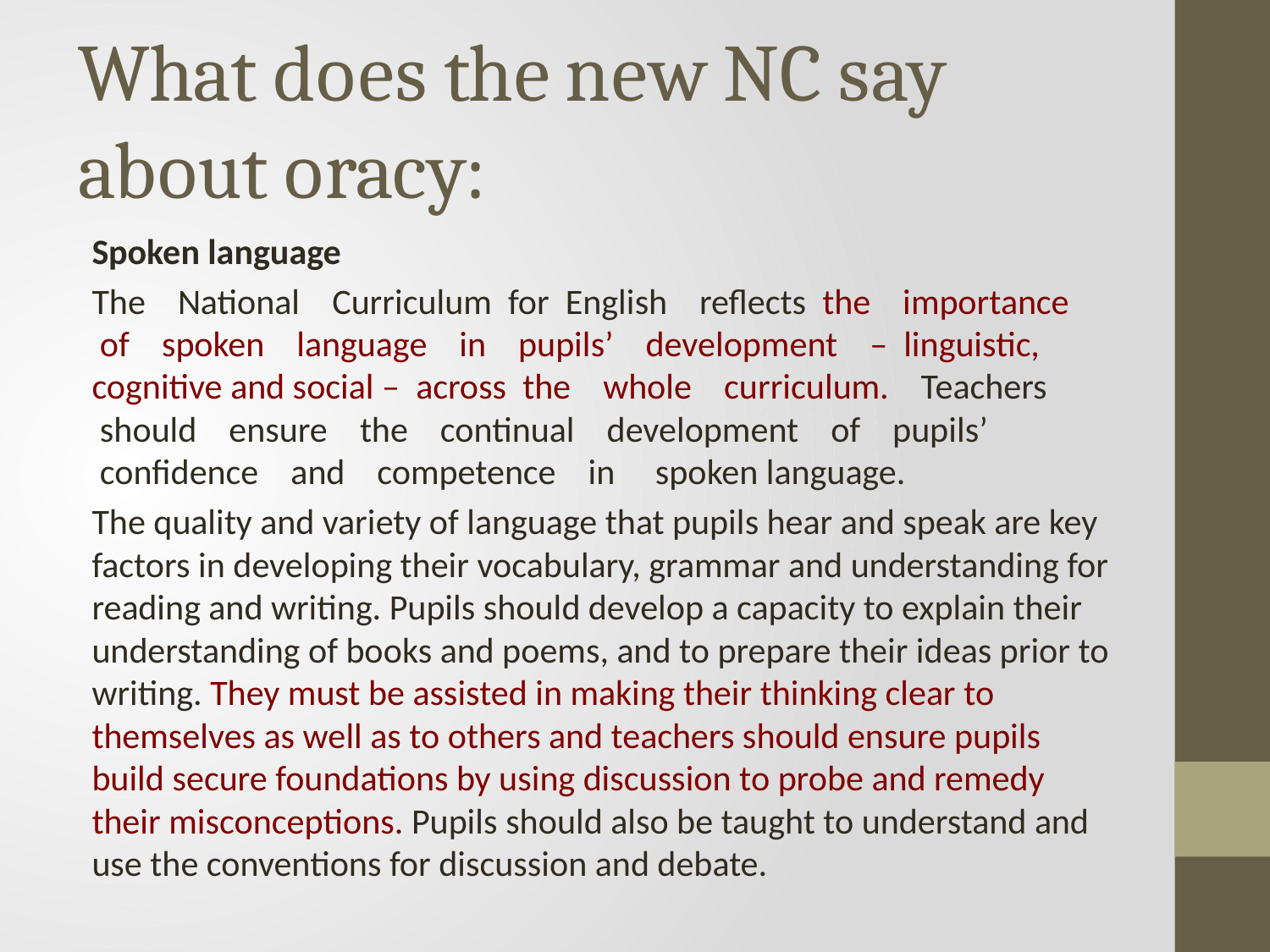

# What does the new NC say about oracy:
Spoken language
The    National    Curriculum  for  English    reflects  the    importance    of    spoken    language    in    pupils’    development    –  linguistic, cognitive and social –  across  the    whole    curriculum.    Teachers  should    ensure    the    continual    development    of    pupils’    confidence    and    competence    in     spoken language.
The quality and variety of language that pupils hear and speak are key factors in developing their vocabulary, grammar and understanding for reading and writing. Pupils should develop a capacity to explain their understanding of books and poems, and to prepare their ideas prior to writing. They must be assisted in making their thinking clear to themselves as well as to others and teachers should ensure pupils build secure foundations by using discussion to probe and remedy their misconceptions. Pupils should also be taught to understand and use the conventions for discussion and debate.